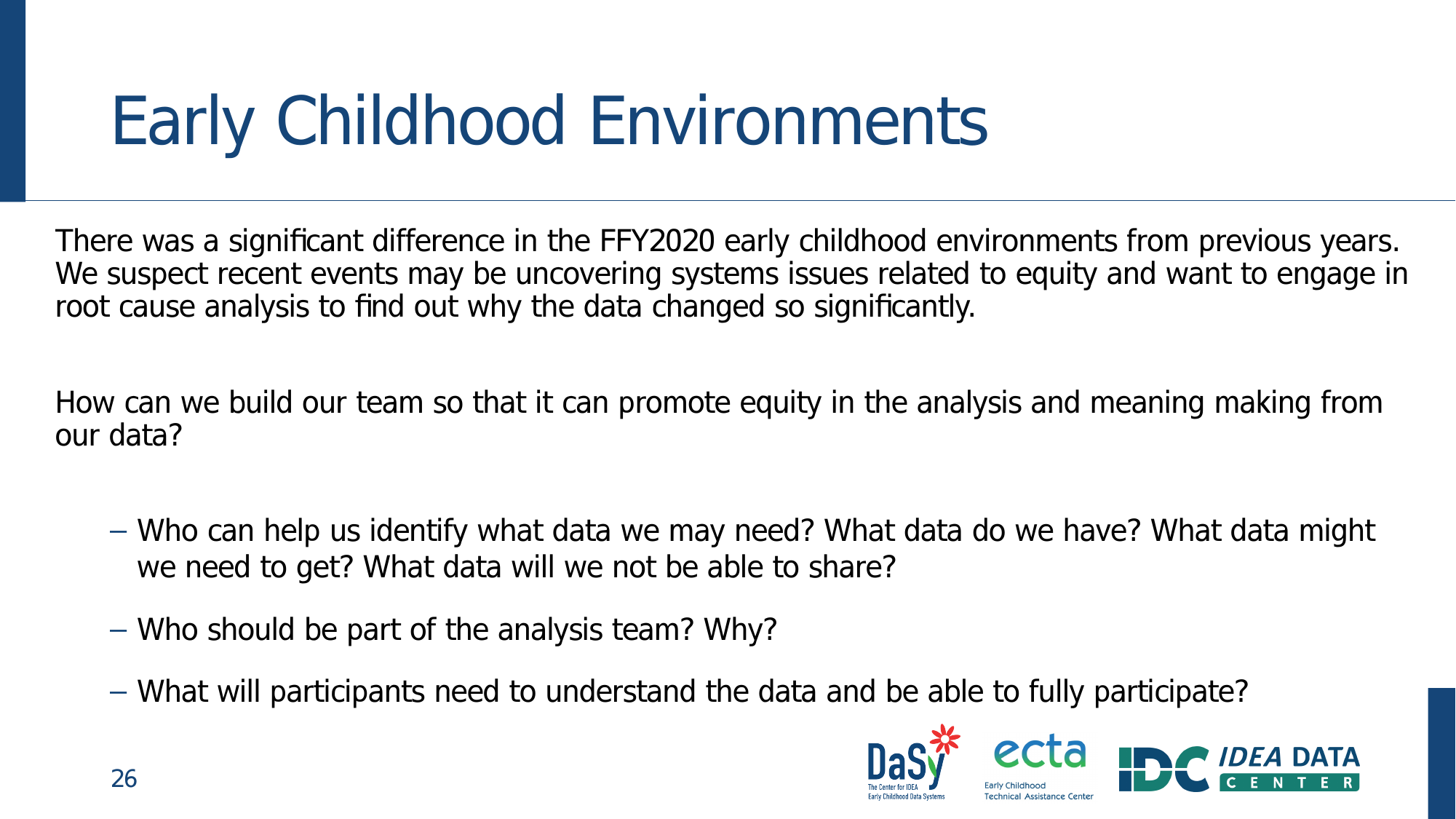

# Early Childhood Environments
There was a significant difference in the FFY2020 early childhood environments from previous years. We suspect recent events may be uncovering systems issues related to equity and want to engage in root cause analysis to find out why the data changed so significantly.

How can we build our team so that it can promote equity in the analysis and meaning making from our data?

Who can help us identify what data we may need? What data do we have? What data might we need to get? What data will we not be able to share?
Who should be part of the analysis team? Why?
What will participants need to understand the data and be able to fully participate?